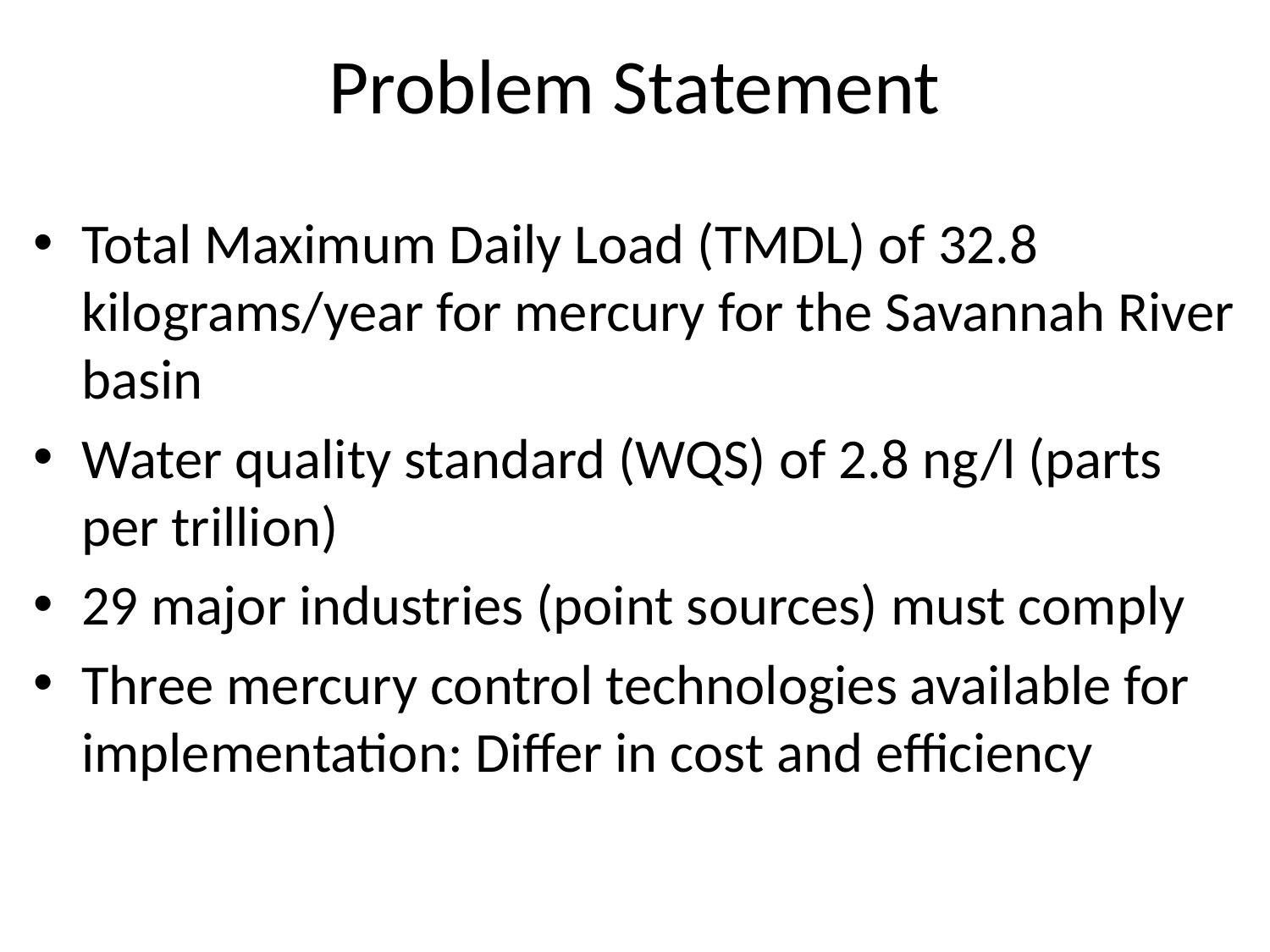

# Problem Statement
Total Maximum Daily Load (TMDL) of 32.8 kilograms/year for mercury for the Savannah River basin
Water quality standard (WQS) of 2.8 ng/l (parts per trillion)
29 major industries (point sources) must comply
Three mercury control technologies available for implementation: Differ in cost and efficiency